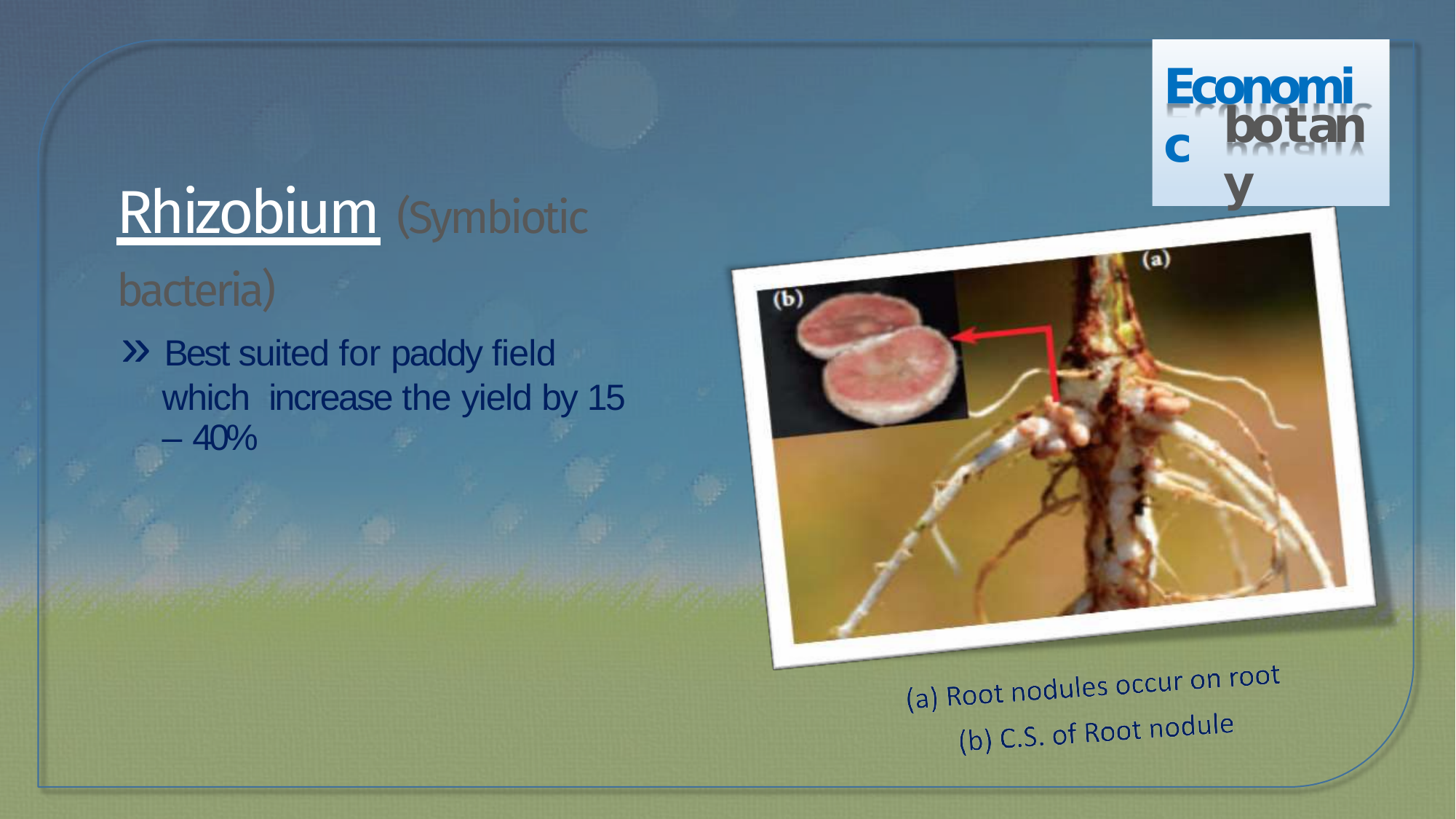

Economic
botany

# Rhizobium (Symbiotic bacteria)
» Best suited for paddy field which  increase the yield by 15 – 40%